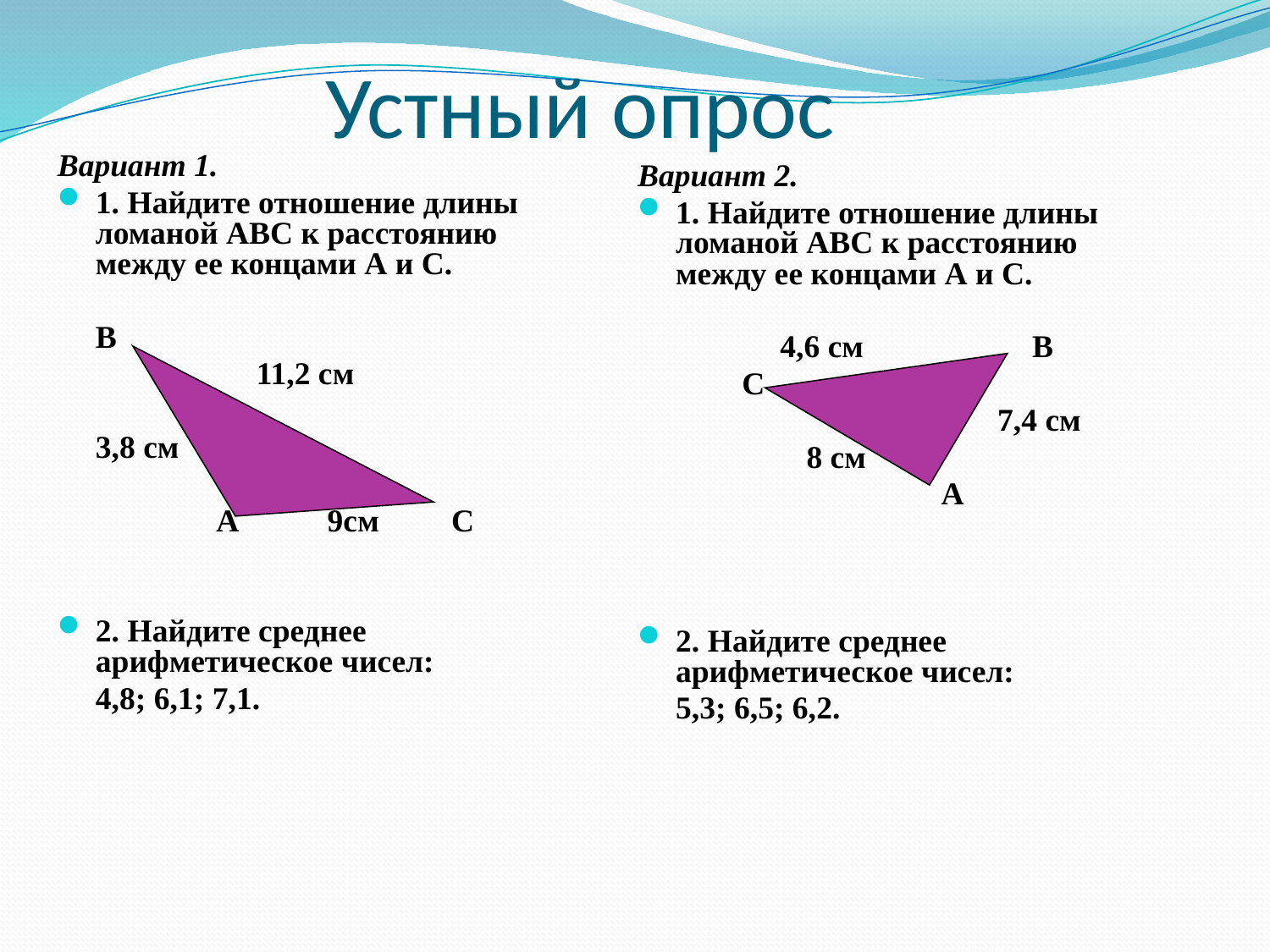

# Устный опрос
Вариант 1.
1. Найдите отношение длины ломаной АВС к расстоянию между ее концами А и С.

	В
	                    11,2 см

	3,8 см

	               А           9см         С

2. Найдите среднее арифметическое чисел:
	4,8; 6,1; 7,1.
Вариант 2.
1. Найдите отношение длины ломаной АВС к расстоянию между ее концами А и С.

	             4,6 см                     В
             С
	                                        7,4 см
                     8 см
	                                 А

2. Найдите среднее арифметическое чисел:
	5,3; 6,5; 6,2.